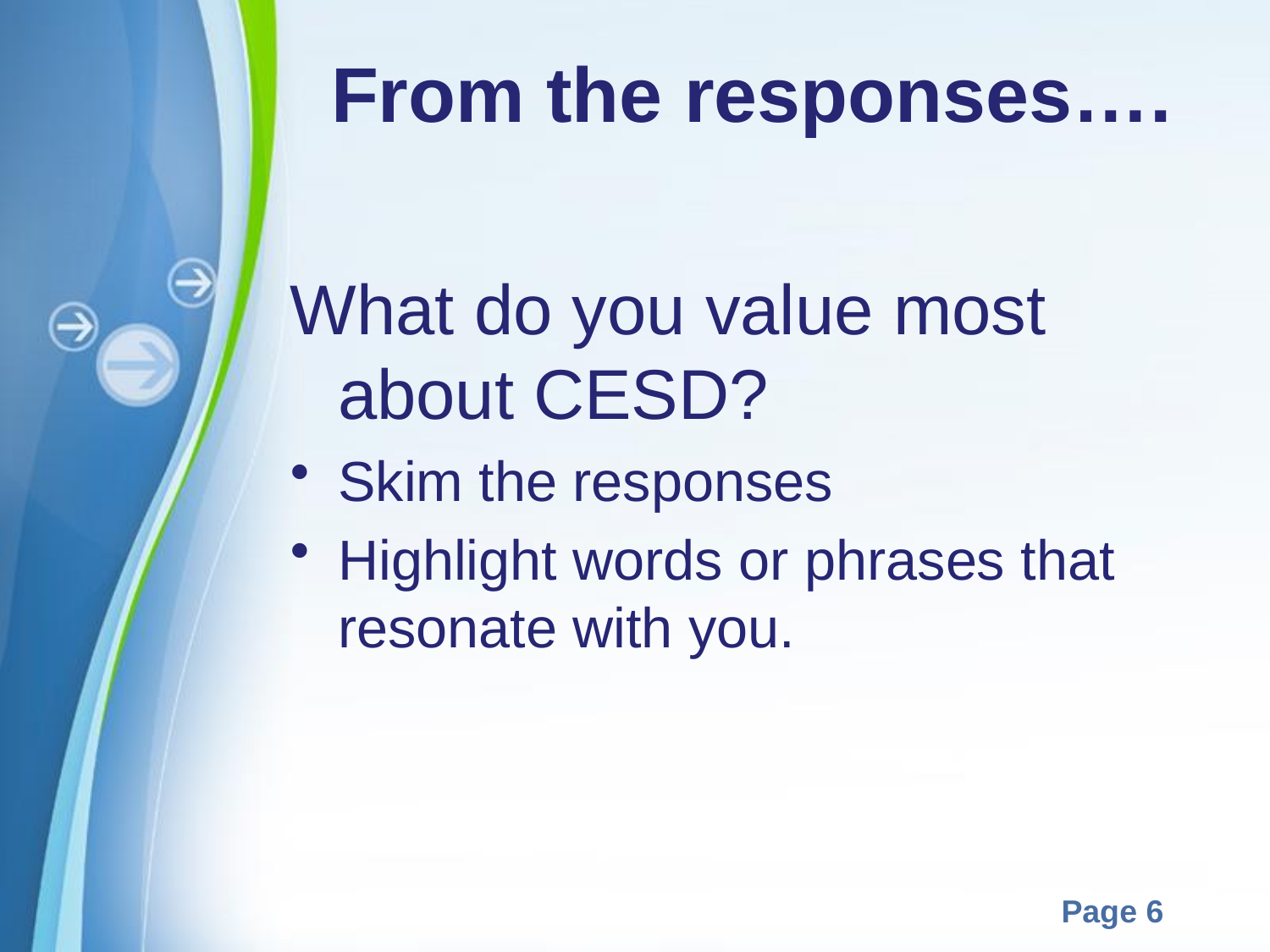

# From the responses….
What do you value most about CESD?
Skim the responses
Highlight words or phrases that resonate with you.